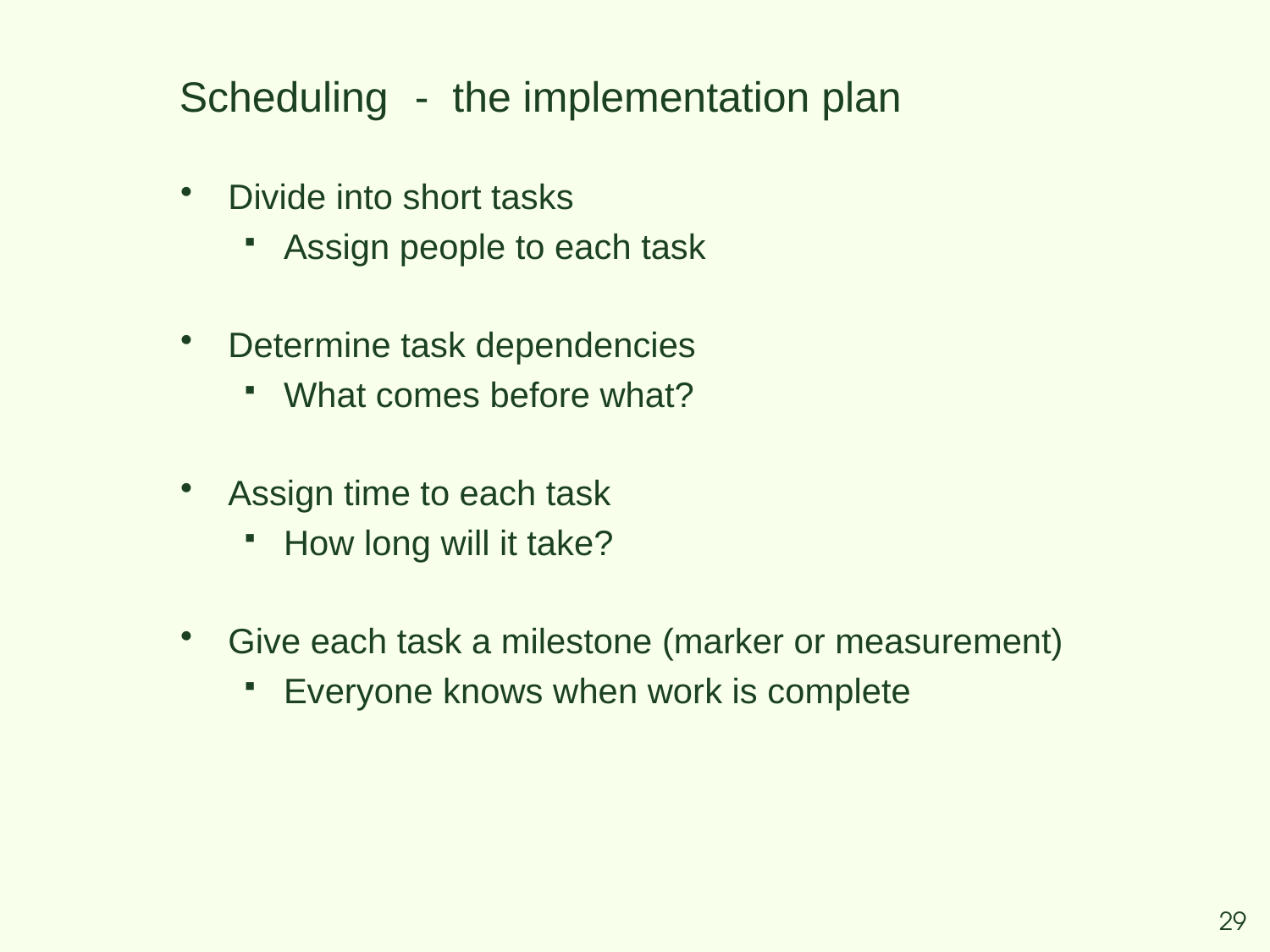

# Scheduling
-  the implementation plan
Divide into short tasks
Assign people to each task

Determine task dependencies
What comes before what?

Assign time to each task
How long will it take?

Give each task a milestone (marker or measurement)
Everyone knows when work is complete
29